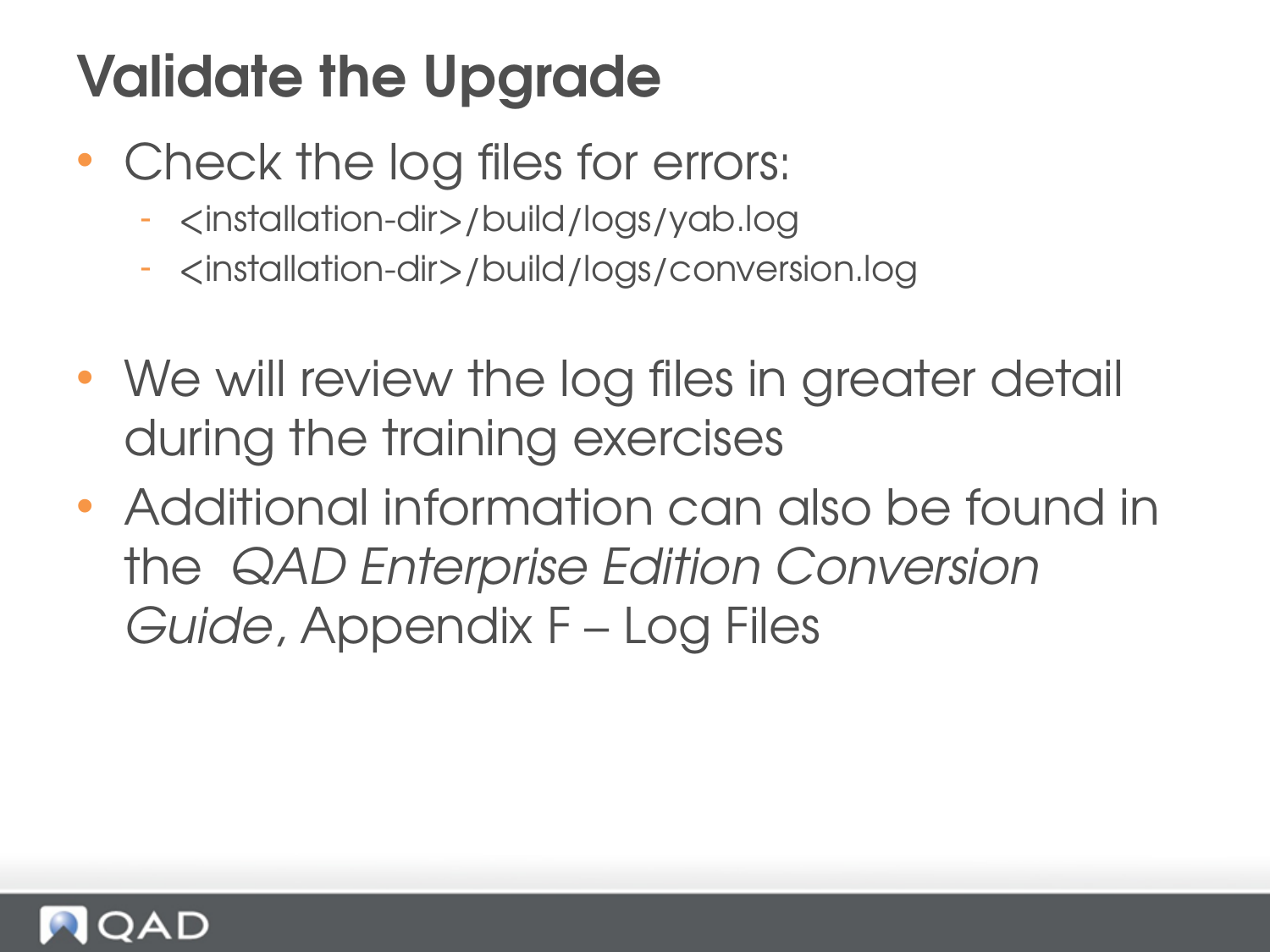

# Validate the Upgrade
Check the log files for errors:
<installation-dir>/build/logs/yab.log
<installation-dir>/build/logs/conversion.log

We will review the log files in greater detail during the training exercises
Additional information can also be found in the  QAD Enterprise Edition Conversion Guide, Appendix F – Log Files